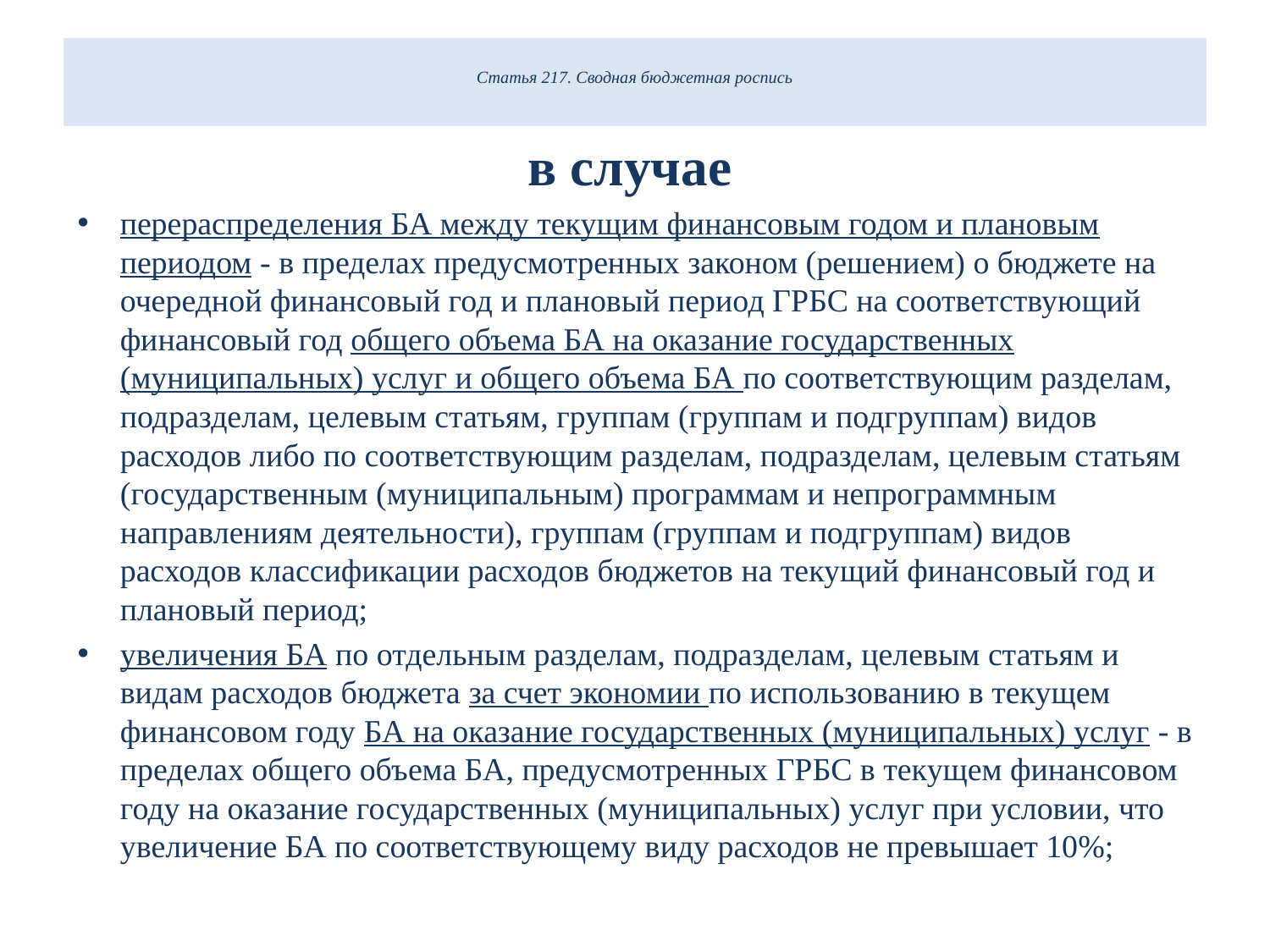

# Статья 217. Сводная бюджетная роспись
в случае
перераспределения БА между текущим финансовым годом и плановым периодом - в пределах предусмотренных законом (решением) о бюджете на очередной финансовый год и плановый период ГРБС на соответствующий финансовый год общего объема БА на оказание государственных (муниципальных) услуг и общего объема БА по соответствующим разделам, подразделам, целевым статьям, группам (группам и подгруппам) видов расходов либо по соответствующим разделам, подразделам, целевым статьям (государственным (муниципальным) программам и непрограммным направлениям деятельности), группам (группам и подгруппам) видов расходов классификации расходов бюджетов на текущий финансовый год и плановый период;
увеличения БА по отдельным разделам, подразделам, целевым статьям и видам расходов бюджета за счет экономии по использованию в текущем финансовом году БА на оказание государственных (муниципальных) услуг - в пределах общего объема БА, предусмотренных ГРБС в текущем финансовом году на оказание государственных (муниципальных) услуг при условии, что увеличение БА по соответствующему виду расходов не превышает 10%;